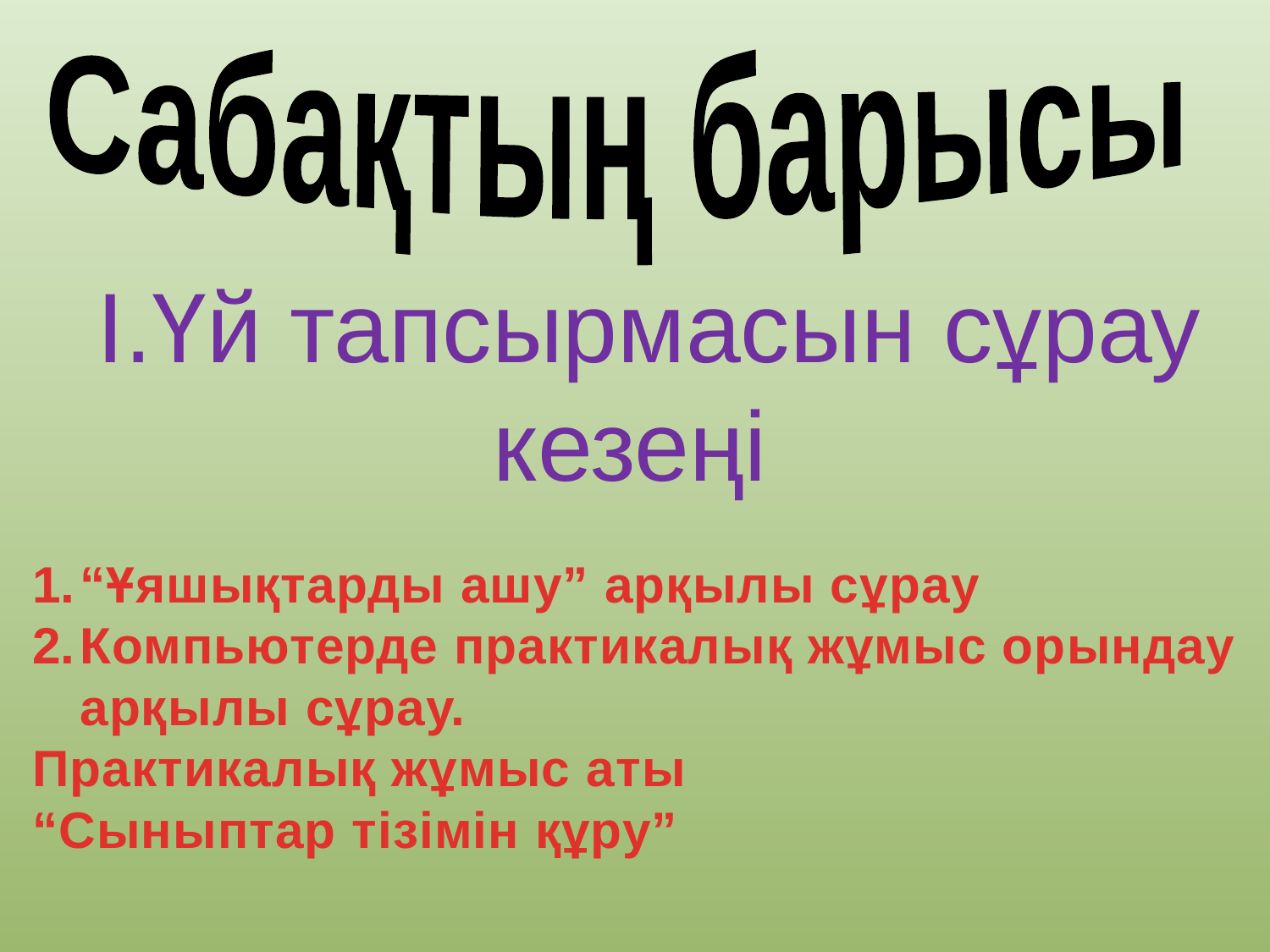

Сабақтың барысы
  І.Үй тапсырмасын сұрау кезеңі
“Ұяшықтарды ашу” арқылы сұрау
Компьютерде практикалық жұмыс орындау арқылы сұрау.
Практикалық жұмыс аты
“Сыныптар тізімін құру”